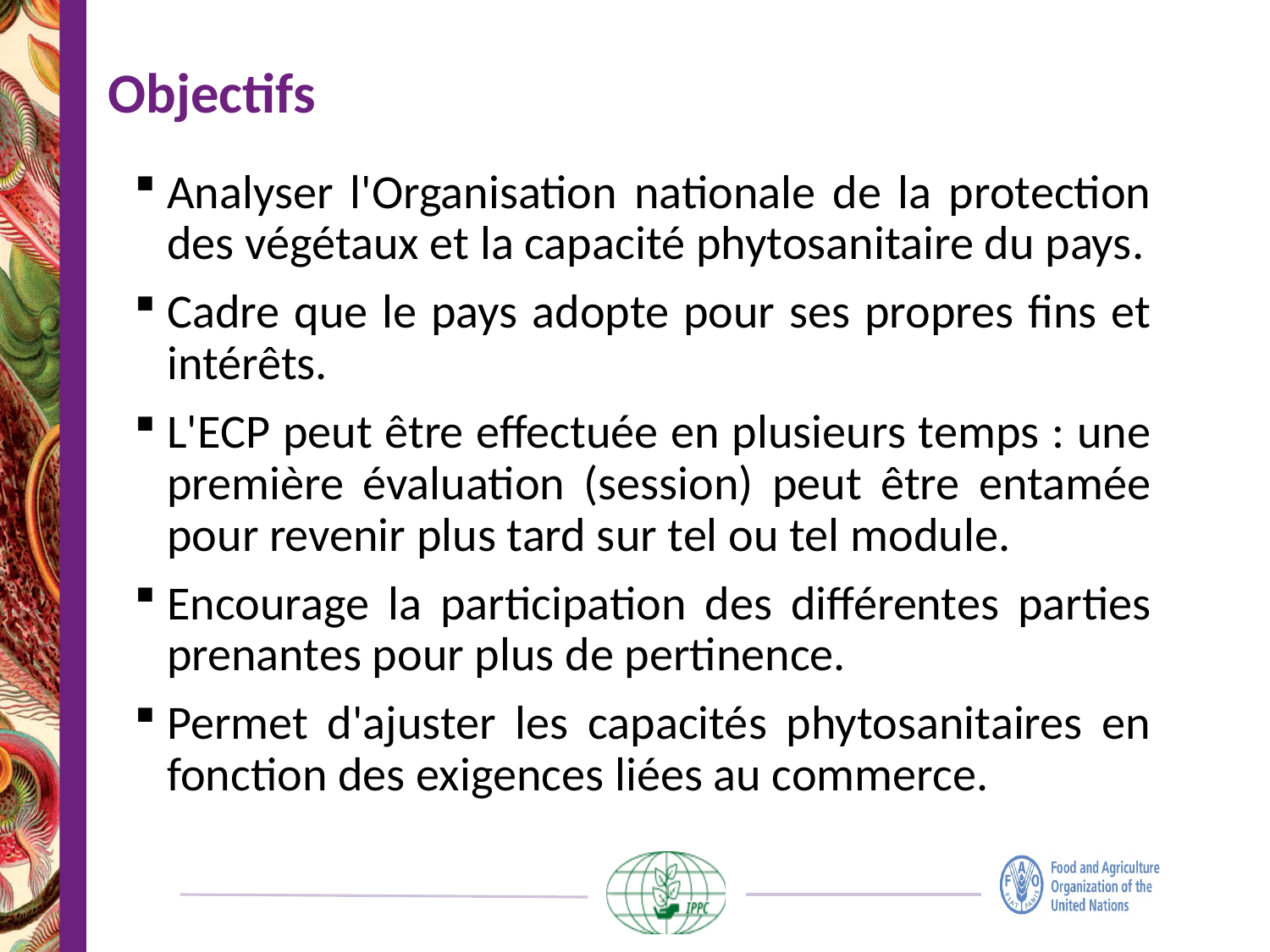

# Objectifs
Analyser l'Organisation nationale de la protection des végétaux et la capacité phytosanitaire du pays.
Cadre que le pays adopte pour ses propres fins et intérêts.
L'ECP peut être effectuée en plusieurs temps : une première évaluation (session) peut être entamée pour revenir plus tard sur tel ou tel module.
Encourage la participation des différentes parties prenantes pour plus de pertinence.
Permet d'ajuster les capacités phytosanitaires en fonction des exigences liées au commerce.